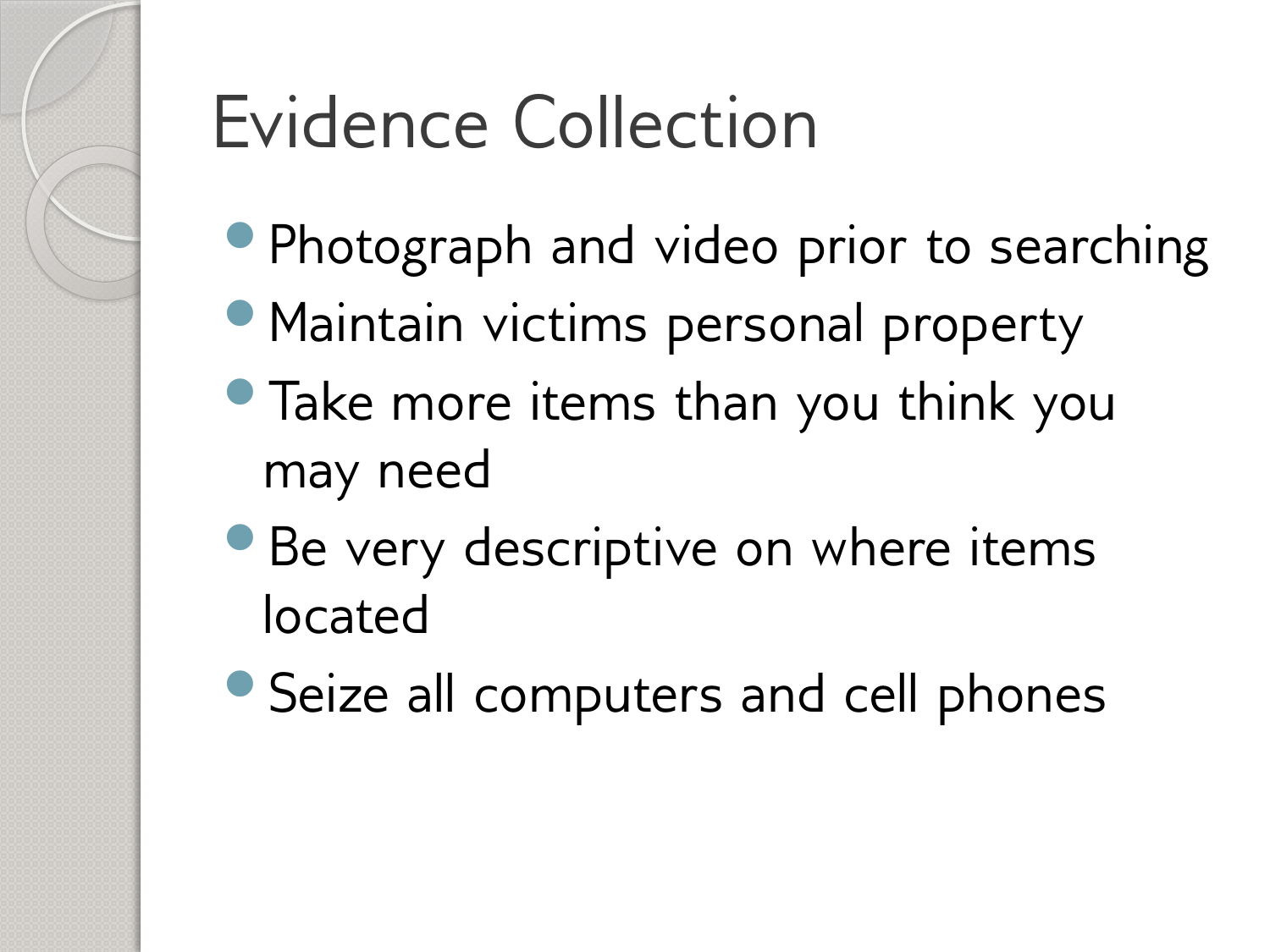

# Evidence Collection
Photograph and video prior to searching
Maintain victims personal property
Take more items than you think you may need
Be very descriptive on where items located
Seize all computers and cell phones